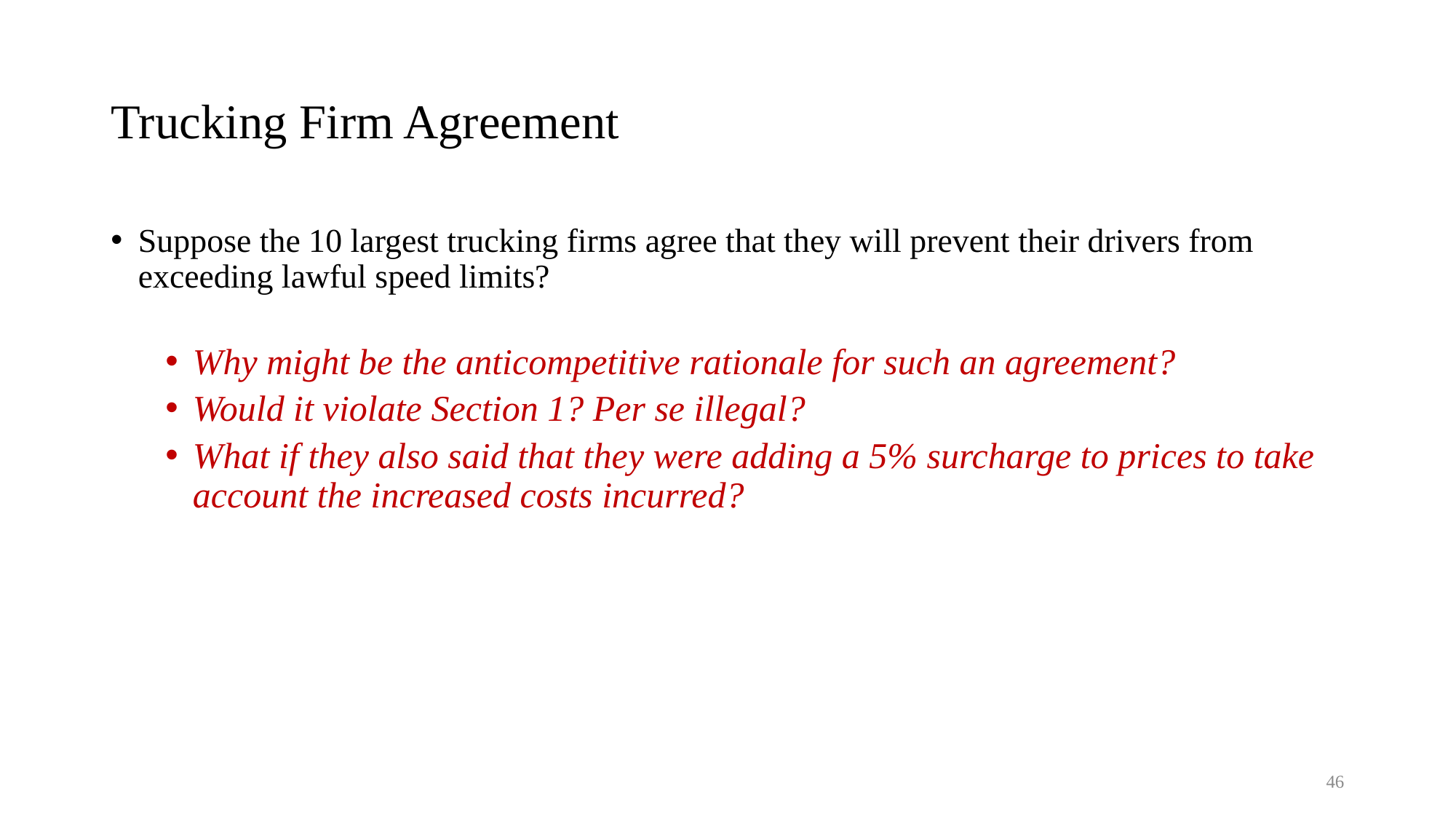

# Trucking Firm Agreement
Suppose the 10 largest trucking firms agree that they will prevent their drivers from exceeding lawful speed limits?
Why might be the anticompetitive rationale for such an agreement?
Would it violate Section 1? Per se illegal?
What if they also said that they were adding a 5% surcharge to prices to take account the increased costs incurred?

46